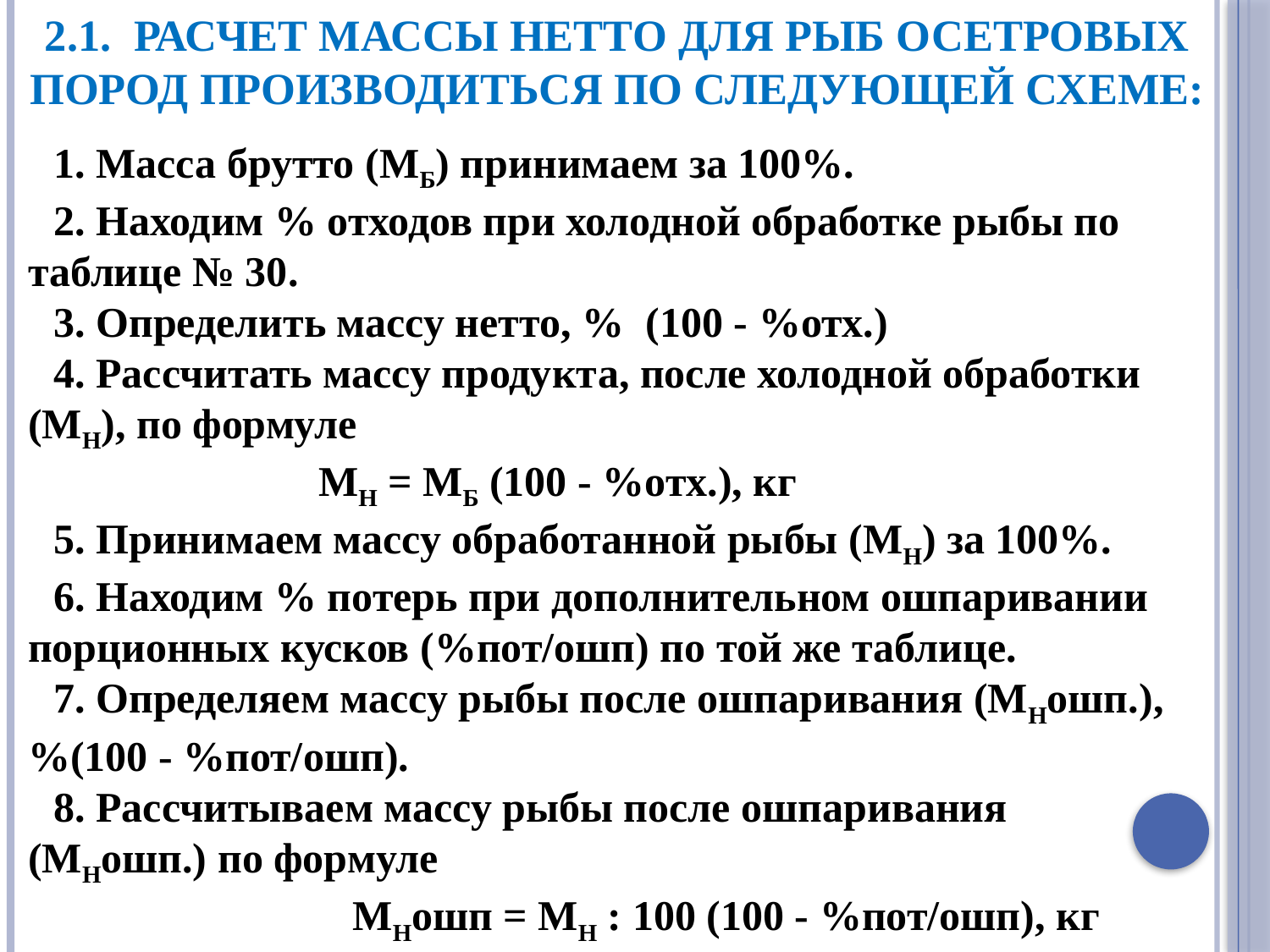

# 2.1.  Расчет массы нетто для рыб осетровых пород производиться по следующей схеме:
1. Масса брутто (МБ) принимаем за 100%.
2. Находим % отходов при холодной обработке рыбы по таблице № 30.
3. Определить массу нетто, %  (100 - %отх.)
4. Рассчитать массу продукта, после холодной обработки  (МН), по формуле
                         МН = МБ (100 - %отх.), кг
5. Принимаем массу обработанной рыбы (МН) за 100%.
6. Находим % потерь при дополнительном ошпаривании порционных кусков (%пот/ошп) по той же таблице.
7. Определяем массу рыбы после ошпаривания (МНошп.),   %(100 - %пот/ошп).
8. Рассчитываем массу рыбы после ошпаривания         (МНошп.) по формуле
                          МНошп = МН : 100 (100 - %пот/ошп), кг